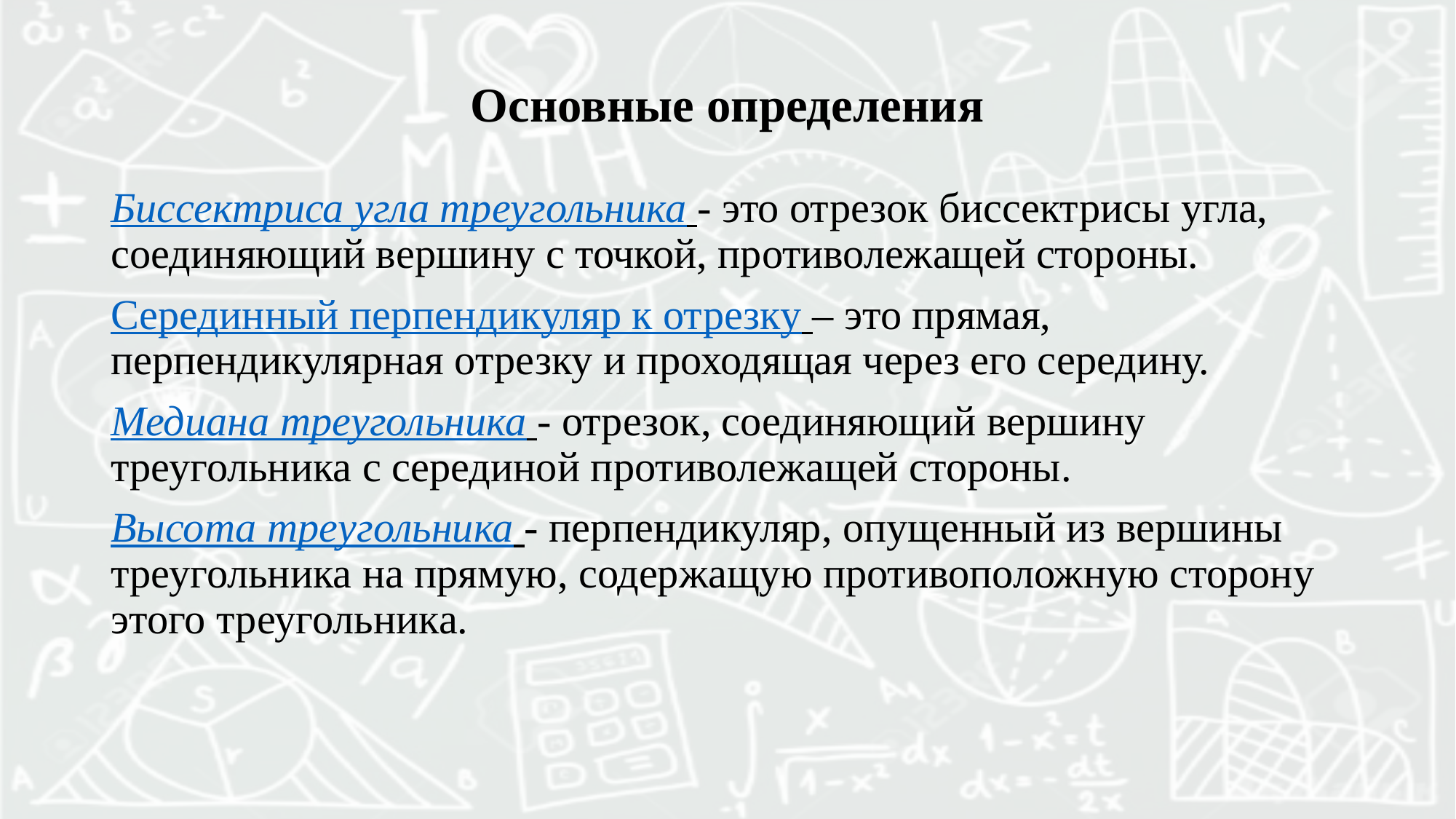

# Основные определения
Биссектриса угла треугольника - это отрезок биссектрисы угла, соединяющий вершину с точкой, противолежащей стороны.
Серединный перпендикуляр к отрезку – это прямая, перпендикулярная отрезку и проходящая через его середину.
Медиана треугольника - отрезок, соединяющий вершину треугольника с серединой противолежащей стороны.
Высота треугольника - перпендикуляр, опущенный из вершины треугольника на прямую, содержащую противоположную сторону этого треугольника.